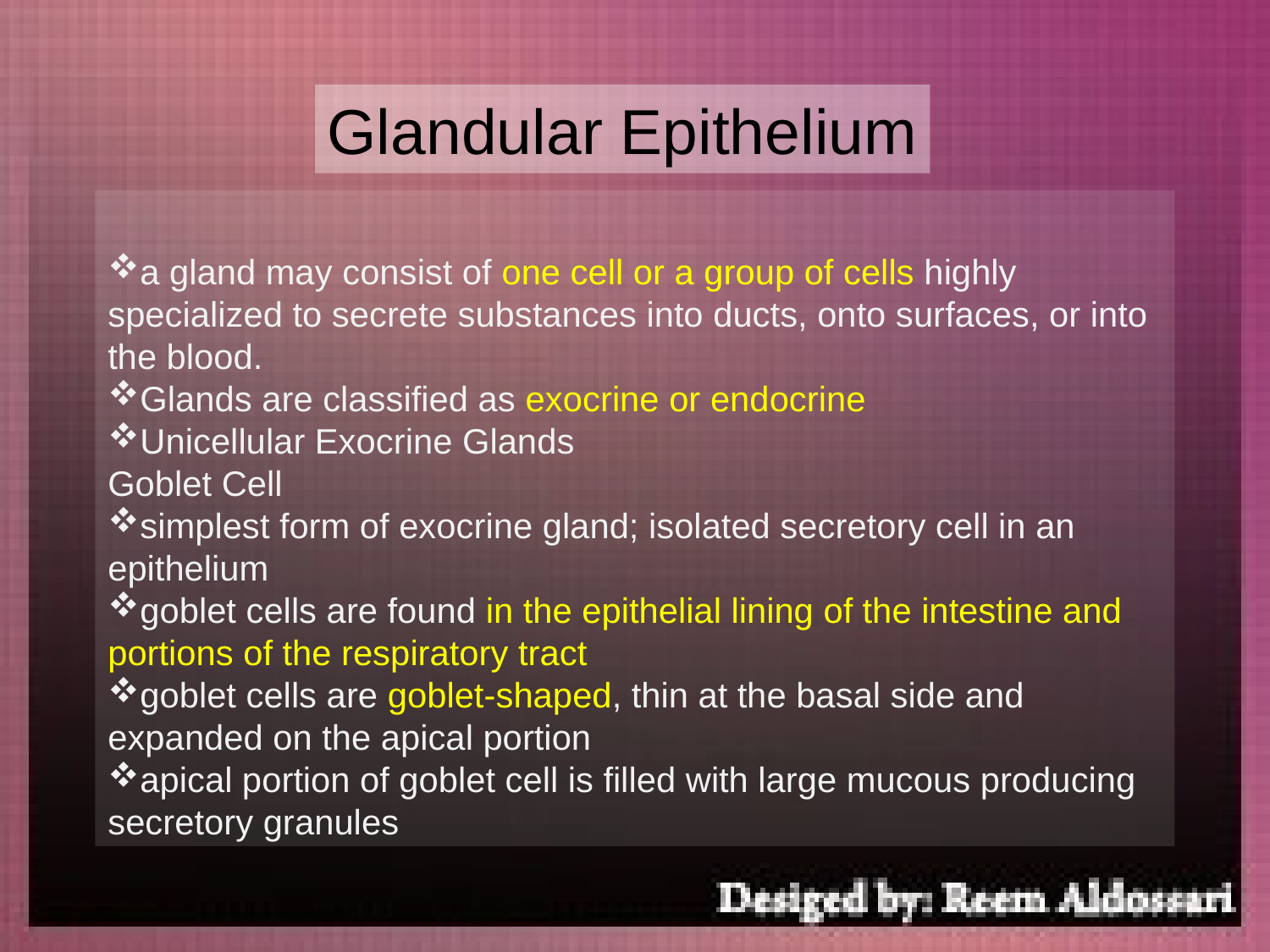

Glandular Epithelium

a gland may consist of one cell or a group of cells highly specialized to secrete substances into ducts, onto surfaces, or into the blood.
Glands are classified as exocrine or endocrine
Unicellular Exocrine Glands
Goblet Cell
simplest form of exocrine gland; isolated secretory cell in an epithelium
goblet cells are found in the epithelial lining of the intestine and portions of the respiratory tract
goblet cells are goblet-shaped, thin at the basal side and expanded on the apical portion
apical portion of goblet cell is filled with large mucous producing secretory granules